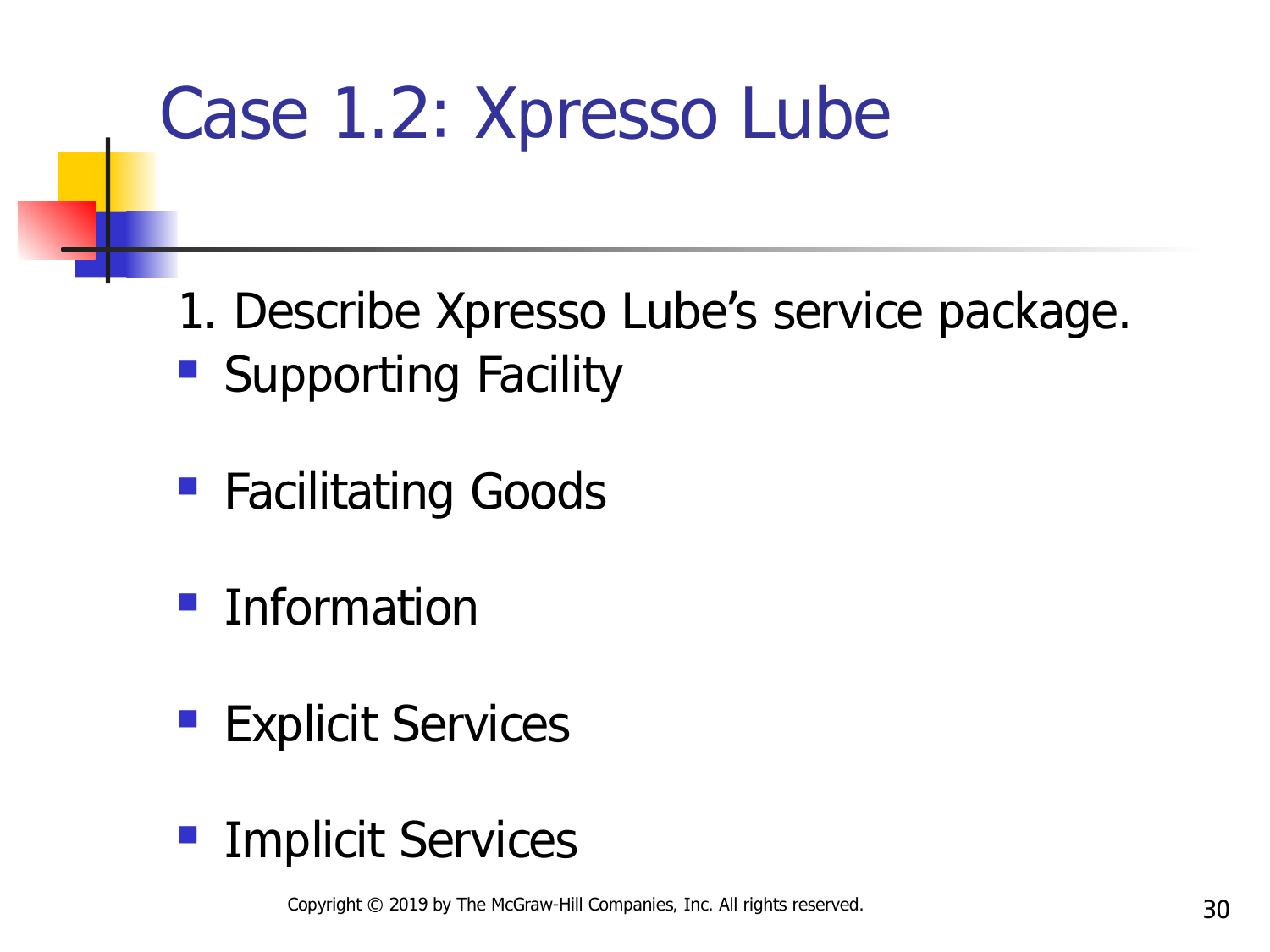

# Case 1.2: Xpresso Lube
1. Describe Xpresso Lube’s service package.
Supporting Facility
Facilitating Goods
Information
Explicit Services
Implicit Services
30
Copyright © 2019 by The McGraw-Hill Companies, Inc. All rights reserved.